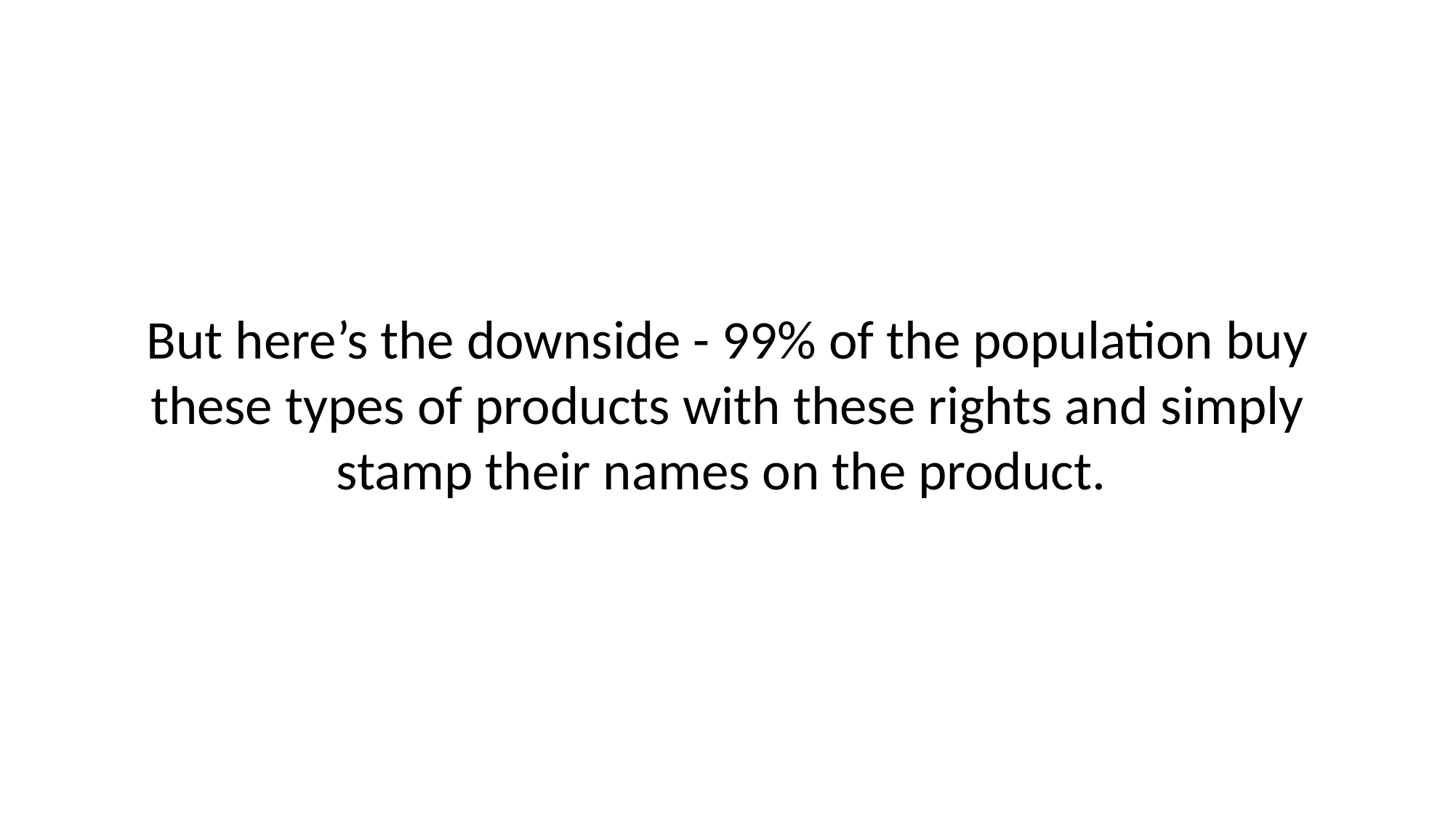

# But here’s the downside - 99% of the population buy these types of products with these rights and simply stamp their names on the product.